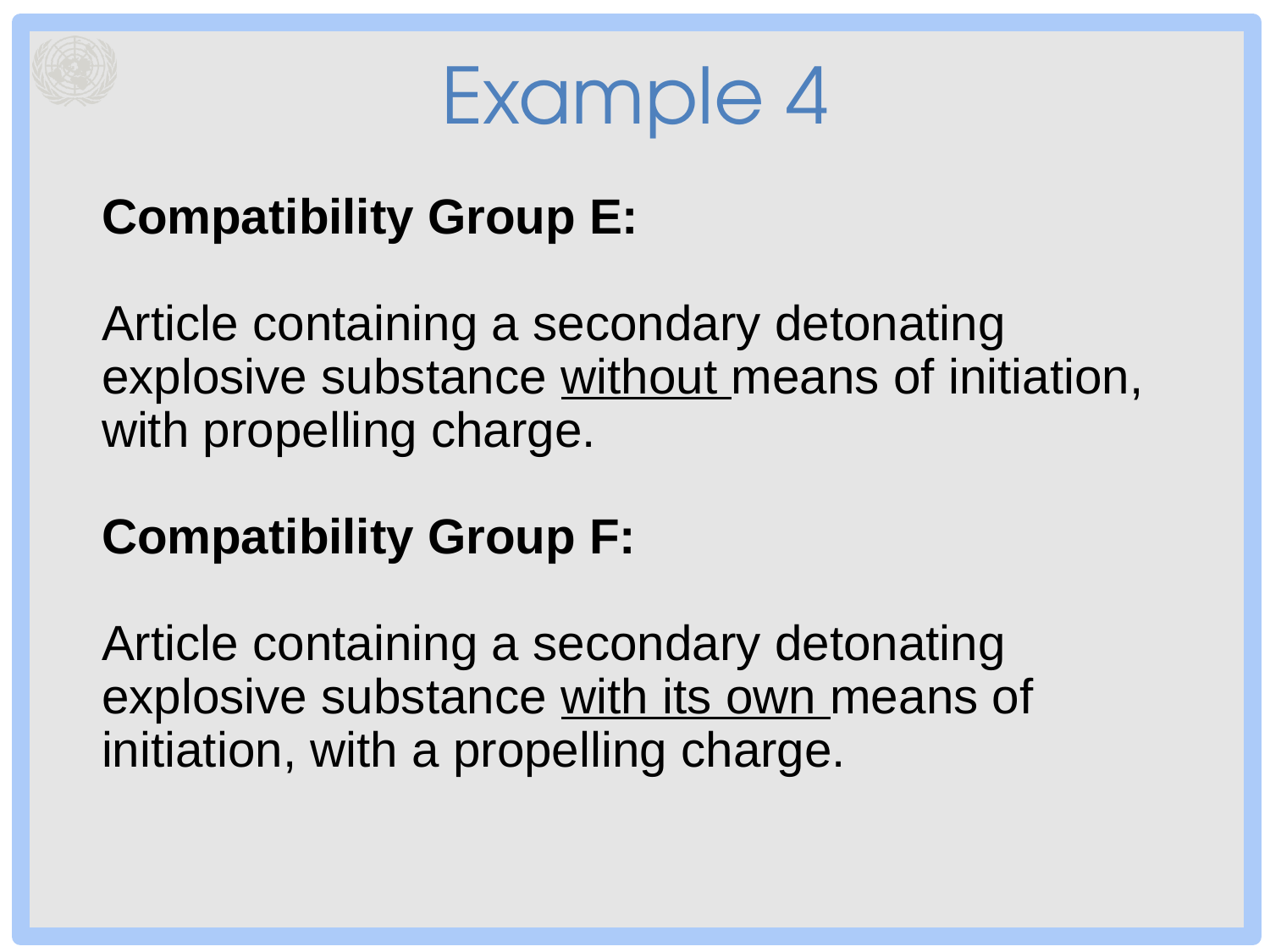

# Example 4
Compatibility Group E:

Article containing a secondary detonating explosive substance without means of initiation, with propelling charge.
Compatibility Group F:

Article containing a secondary detonating explosive substance with its own means of initiation, with a propelling charge.